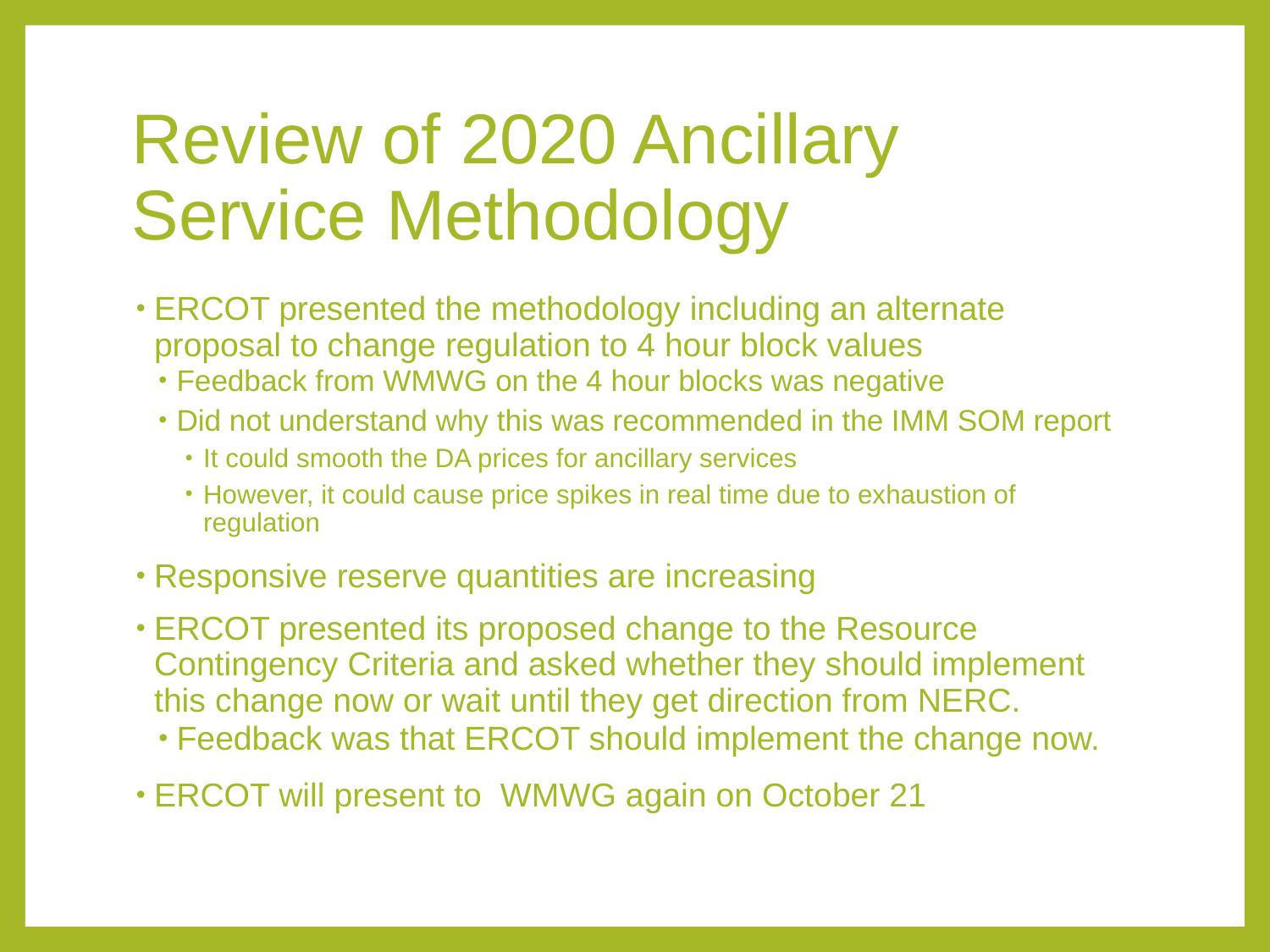

# Review of 2020 Ancillary Service Methodology
ERCOT presented the methodology including an alternate proposal to change regulation to 4 hour block values
Feedback from WMWG on the 4 hour blocks was negative
Did not understand why this was recommended in the IMM SOM report
It could smooth the DA prices for ancillary services
However, it could cause price spikes in real time due to exhaustion of regulation
Responsive reserve quantities are increasing
ERCOT presented its proposed change to the Resource Contingency Criteria and asked whether they should implement this change now or wait until they get direction from NERC.
Feedback was that ERCOT should implement the change now.
ERCOT will present to  WMWG again on October 21